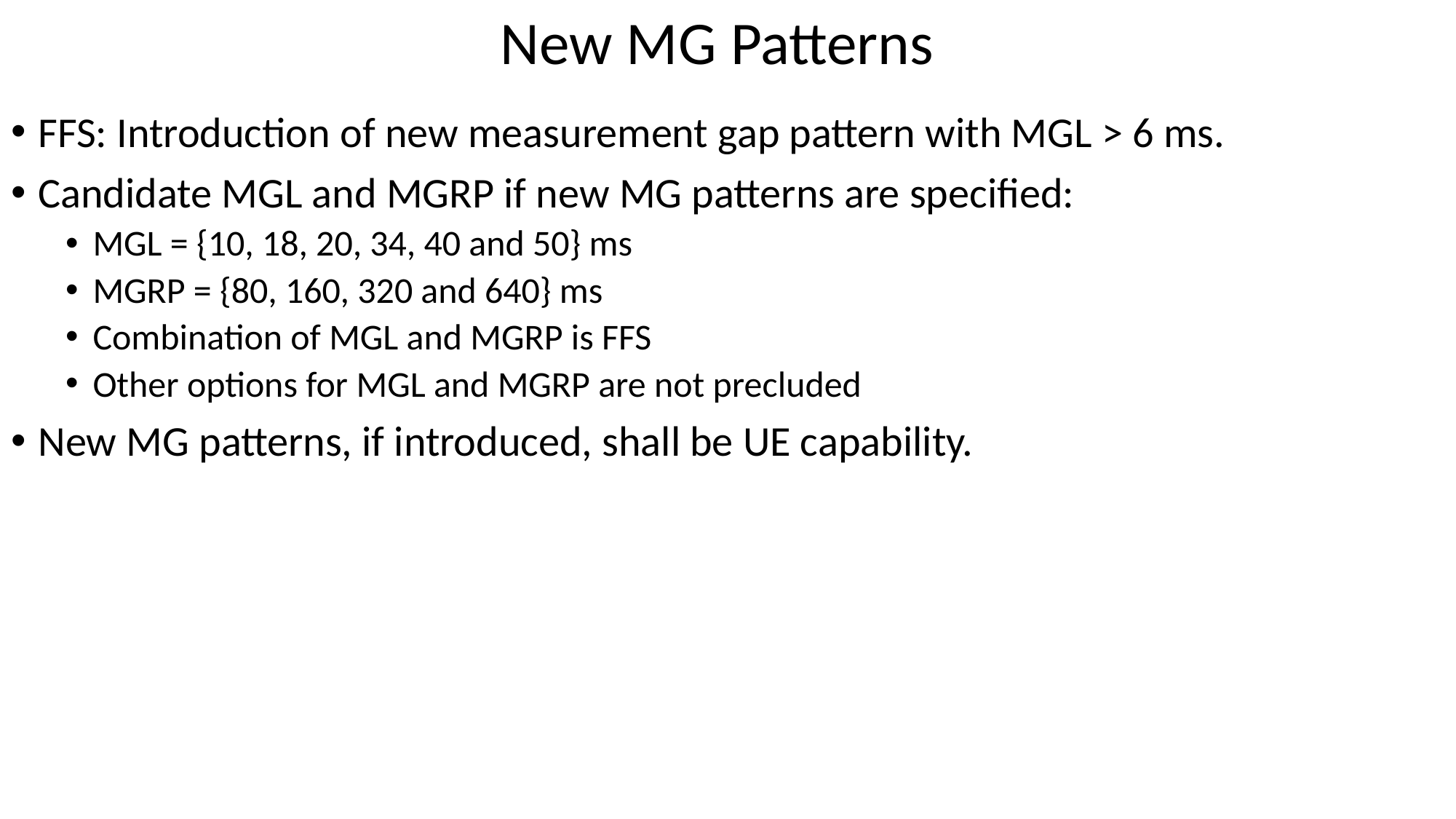

# New MG Patterns
FFS: Introduction of new measurement gap pattern with MGL > 6 ms.
Candidate MGL and MGRP if new MG patterns are specified:
MGL = {10, 18, 20, 34, 40 and 50} ms
MGRP = {80, 160, 320 and 640} ms
Combination of MGL and MGRP is FFS
Other options for MGL and MGRP are not precluded
New MG patterns, if introduced, shall be UE capability.